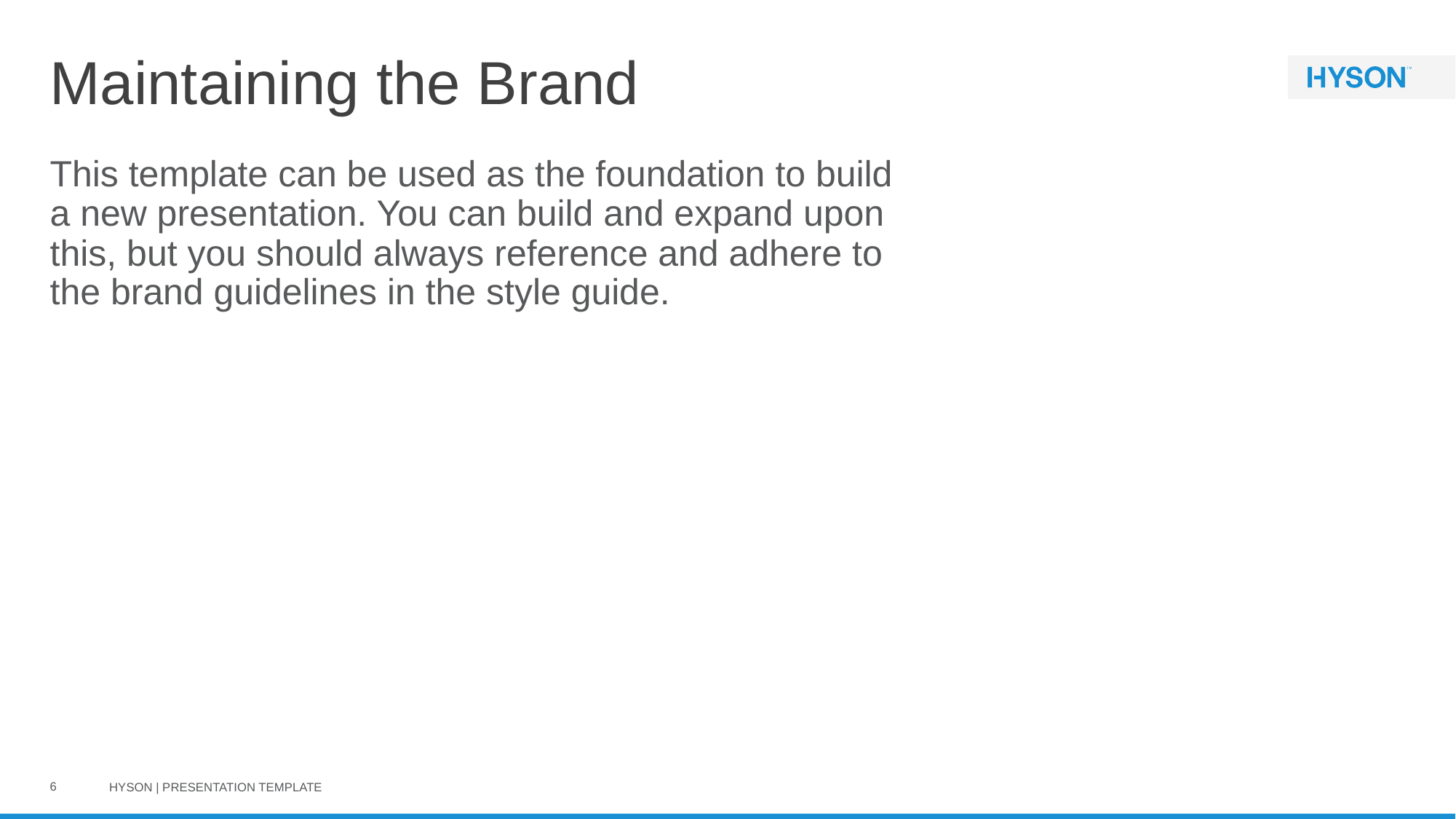

# Maintaining the Brand
This template can be used as the foundation to build a new presentation. You can build and expand upon this, but you should always reference and adhere to the brand guidelines in the style guide.
6
HYSON | PRESENTATION TEMPLATE